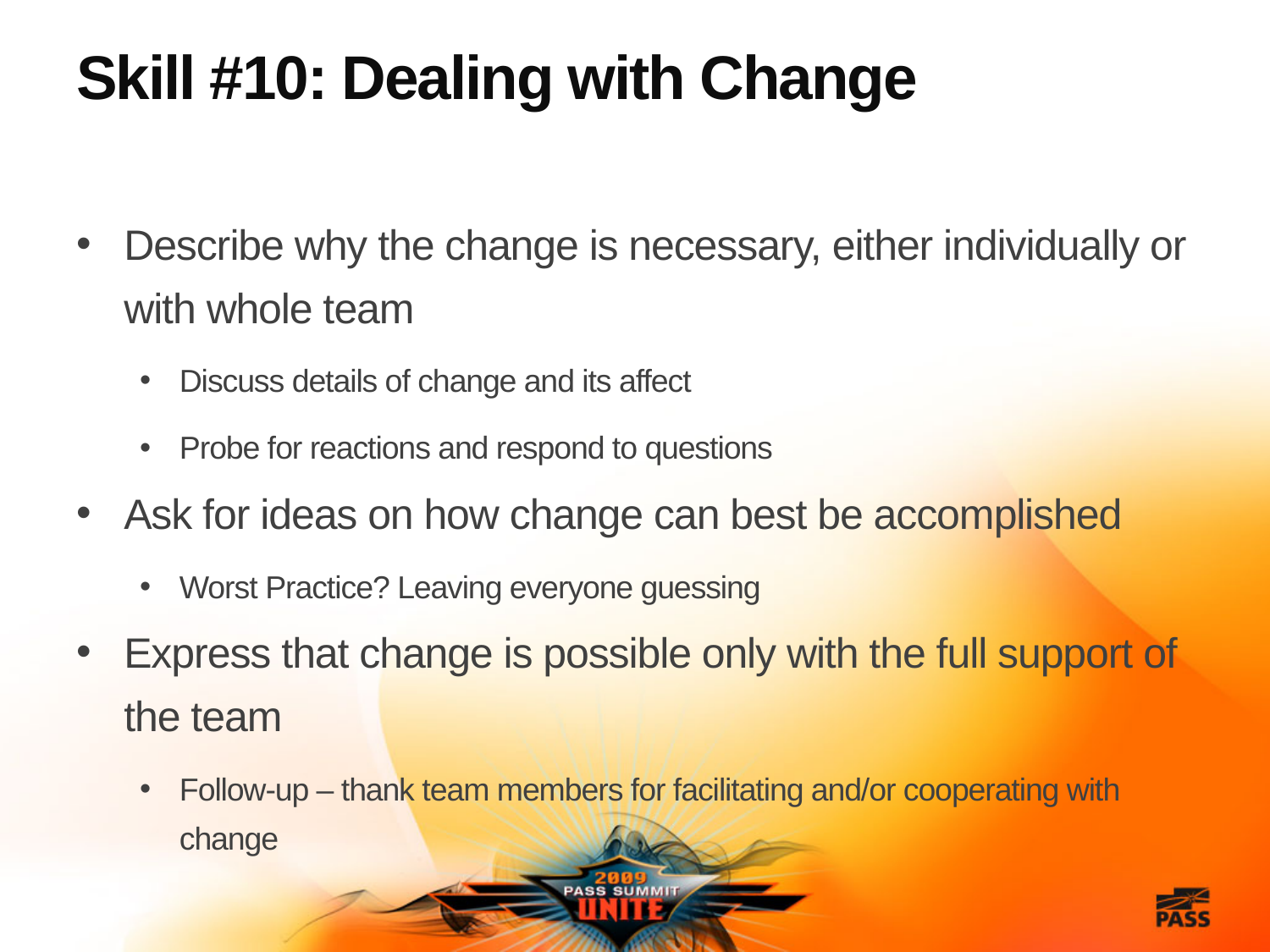

# Skill #10: Dealing with Change
Describe why the change is necessary, either individually or with whole team
Discuss details of change and its affect
Probe for reactions and respond to questions
Ask for ideas on how change can best be accomplished
Worst Practice? Leaving everyone guessing
Express that change is possible only with the full support of the team
Follow-up – thank team members for facilitating and/or cooperating with change